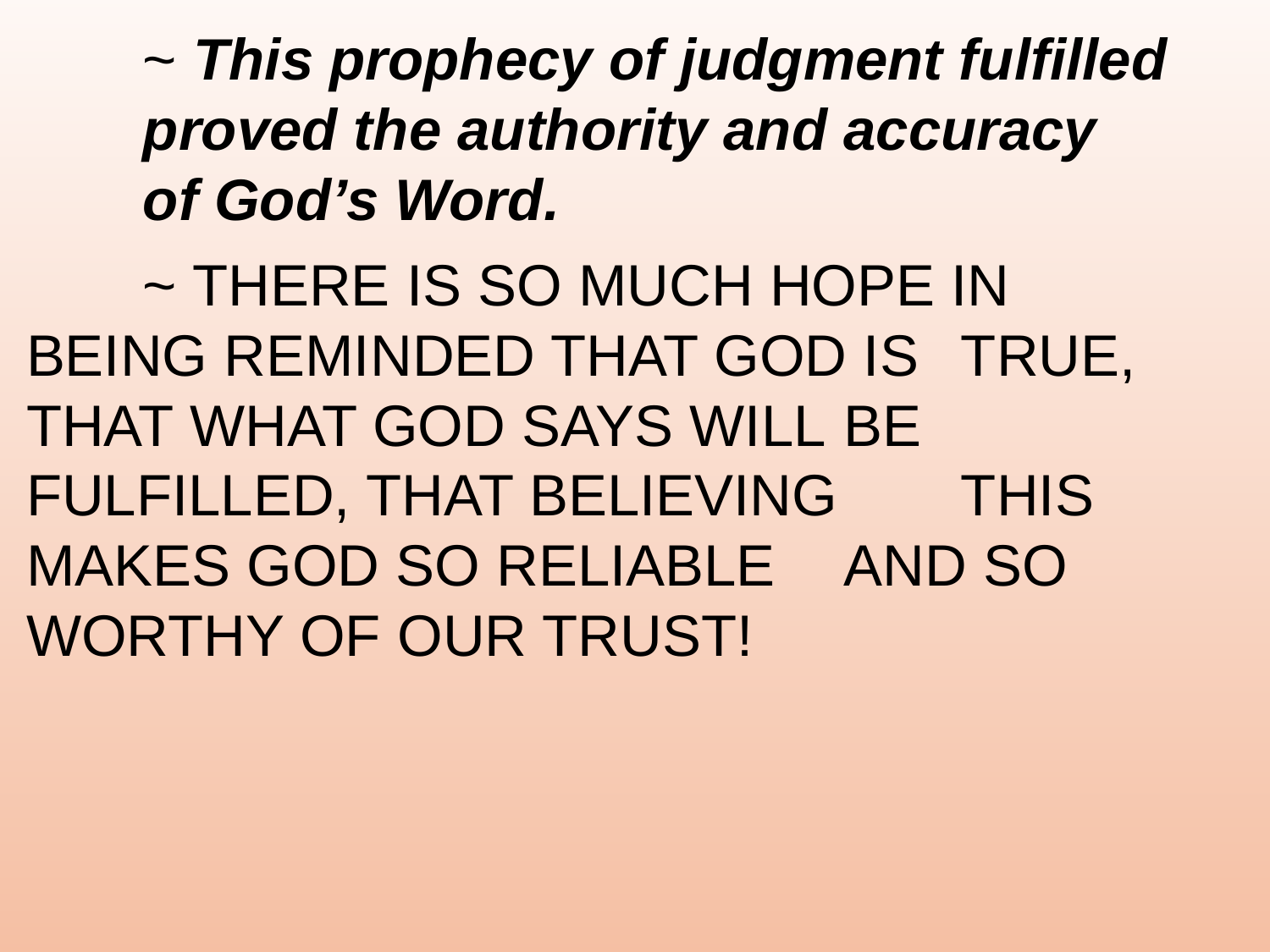

~ This prophecy of judgment fulfilled 					proved the authority and accuracy 					of God’s Word.
		~ THERE IS SO MUCH HOPE IN 						BEING REMINDED THAT GOD IS 						TRUE, THAT WHAT GOD SAYS WILL 					BE FULFILLED, THAT BELIEVING 						THIS MAKES GOD SO RELIABLE 						AND SO WORTHY OF OUR TRUST!